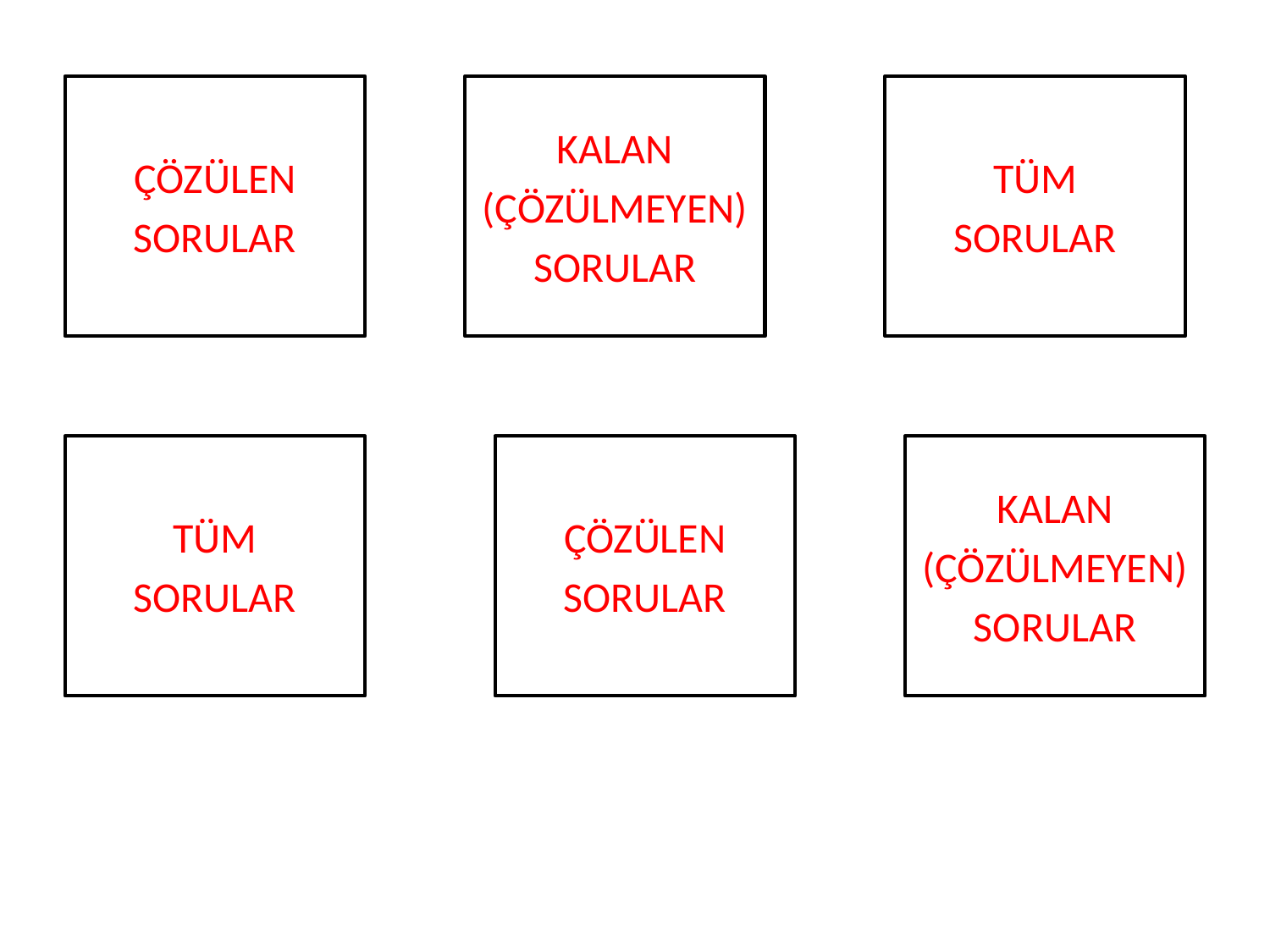

ÇÖZÜLEN
SORULAR
KALAN
(ÇÖZÜLMEYEN)
SORULAR
TÜM
SORULAR
TÜM
SORULAR
ÇÖZÜLEN
SORULAR
KALAN
(ÇÖZÜLMEYEN)
SORULAR